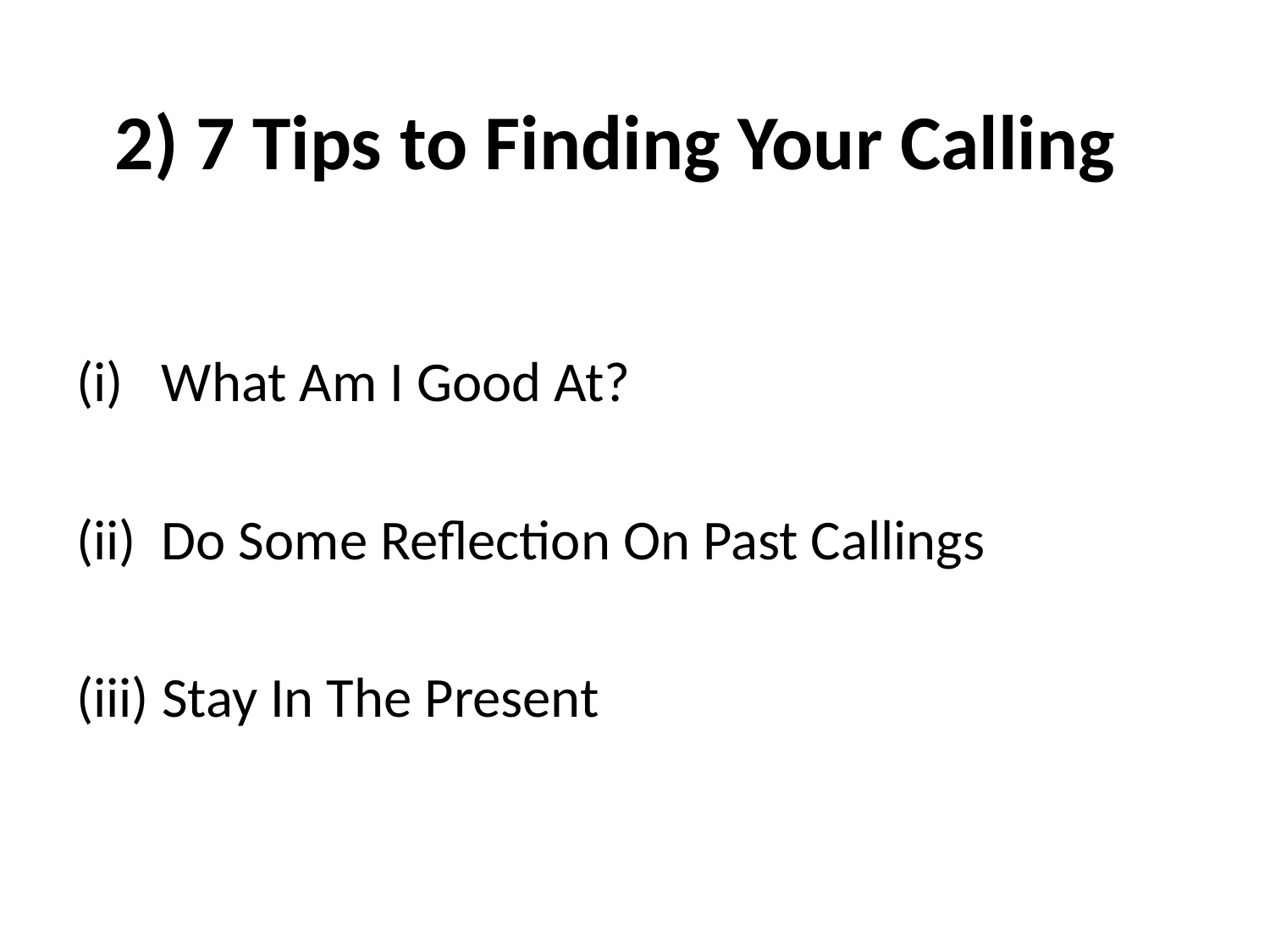

# 2) 7 Tips to Finding Your Calling
(i)   What Am I Good At?

(ii)  Do Some Reflection On Past Callings

(iii) Stay In The Present